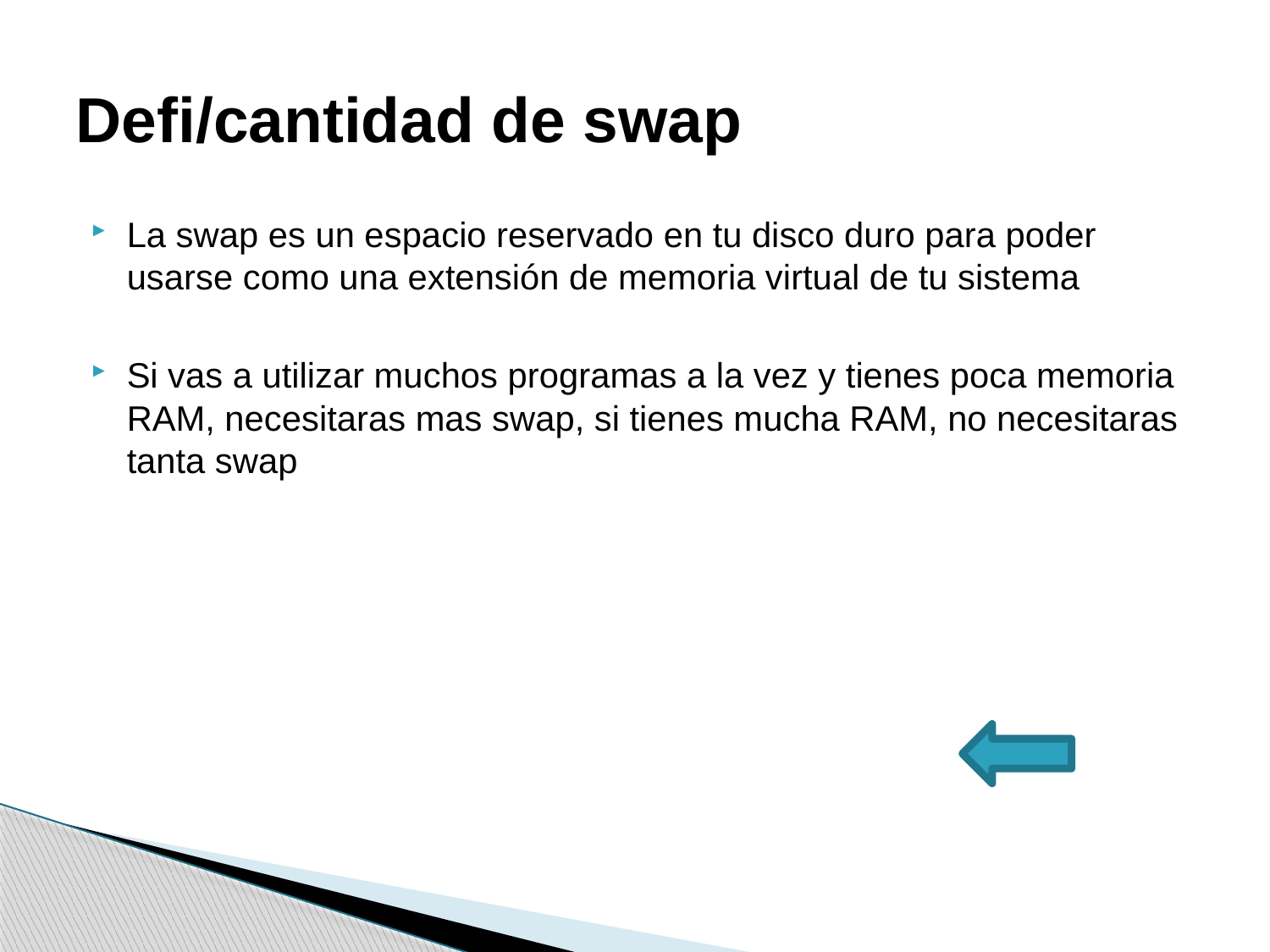

# Defi/cantidad de swap
La swap es un espacio reservado en tu disco duro para poder usarse como una extensión de memoria virtual de tu sistema

Si vas a utilizar muchos programas a la vez y tienes poca memoria RAM, necesitaras mas swap, si tienes mucha RAM, no necesitaras tanta swap